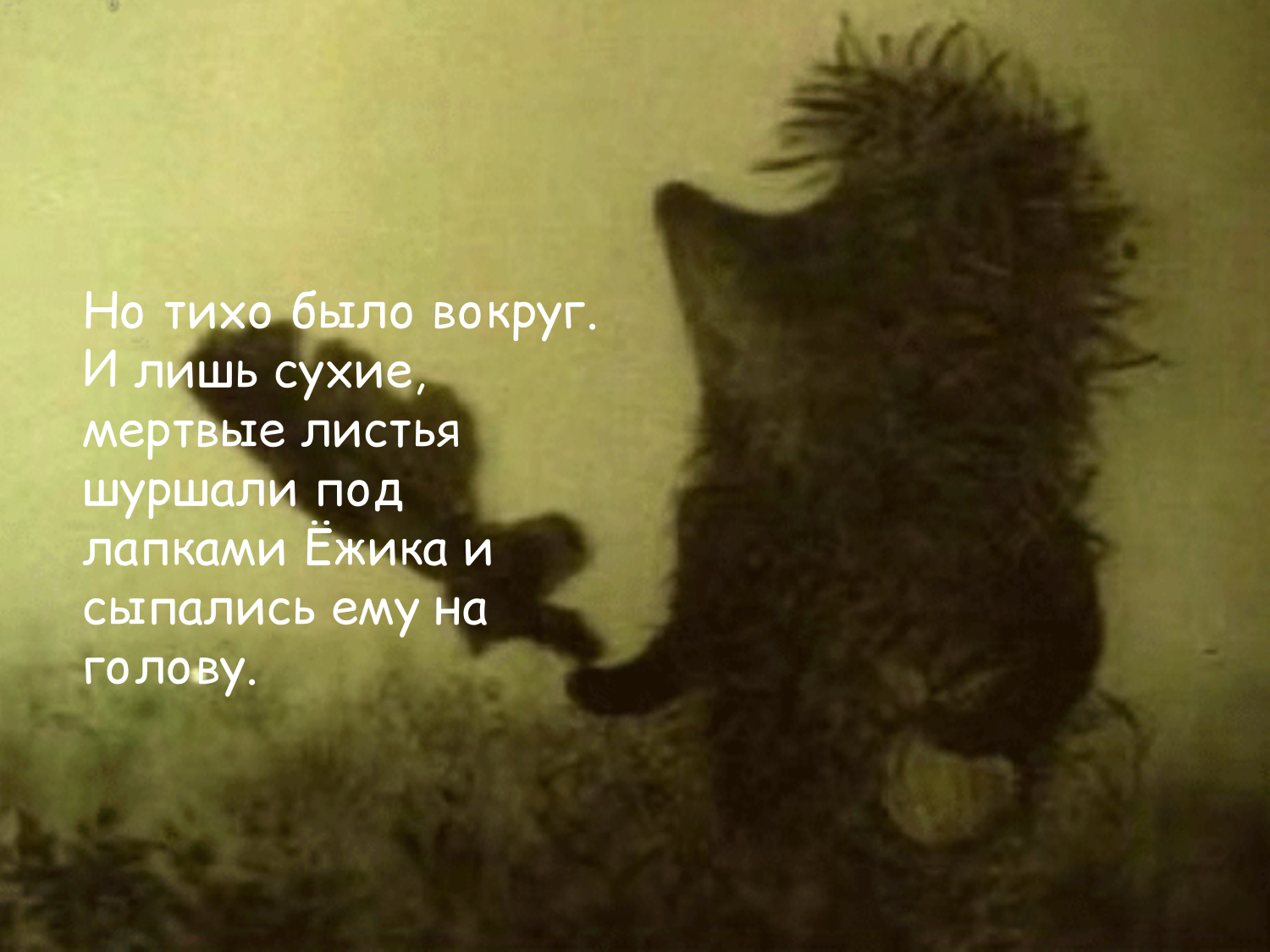

# Но тихо было вокруг. И лишь сухие, мертвые листья шуршали под лапками Ёжика и сыпались ему на голову.